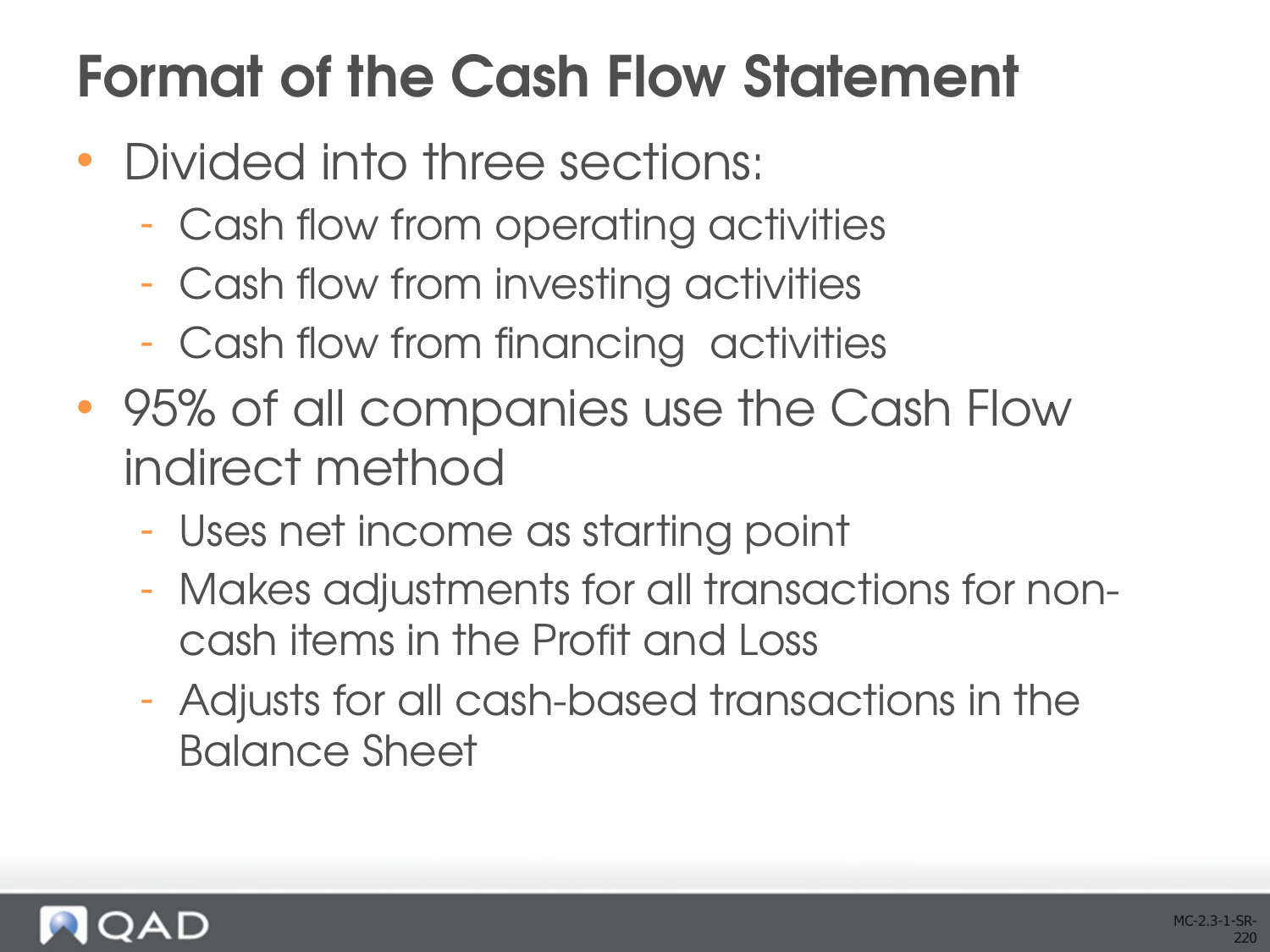

# Format of the Cash Flow Statement
Divided into three sections:
Cash flow from operating activities
Cash flow from investing activities
Cash flow from financing  activities
95% of all companies use the Cash Flow indirect method
Uses net income as starting point
Makes adjustments for all transactions for non-cash items in the Profit and Loss
Adjusts for all cash-based transactions in the Balance Sheet

MC-2.3-1-SR-220